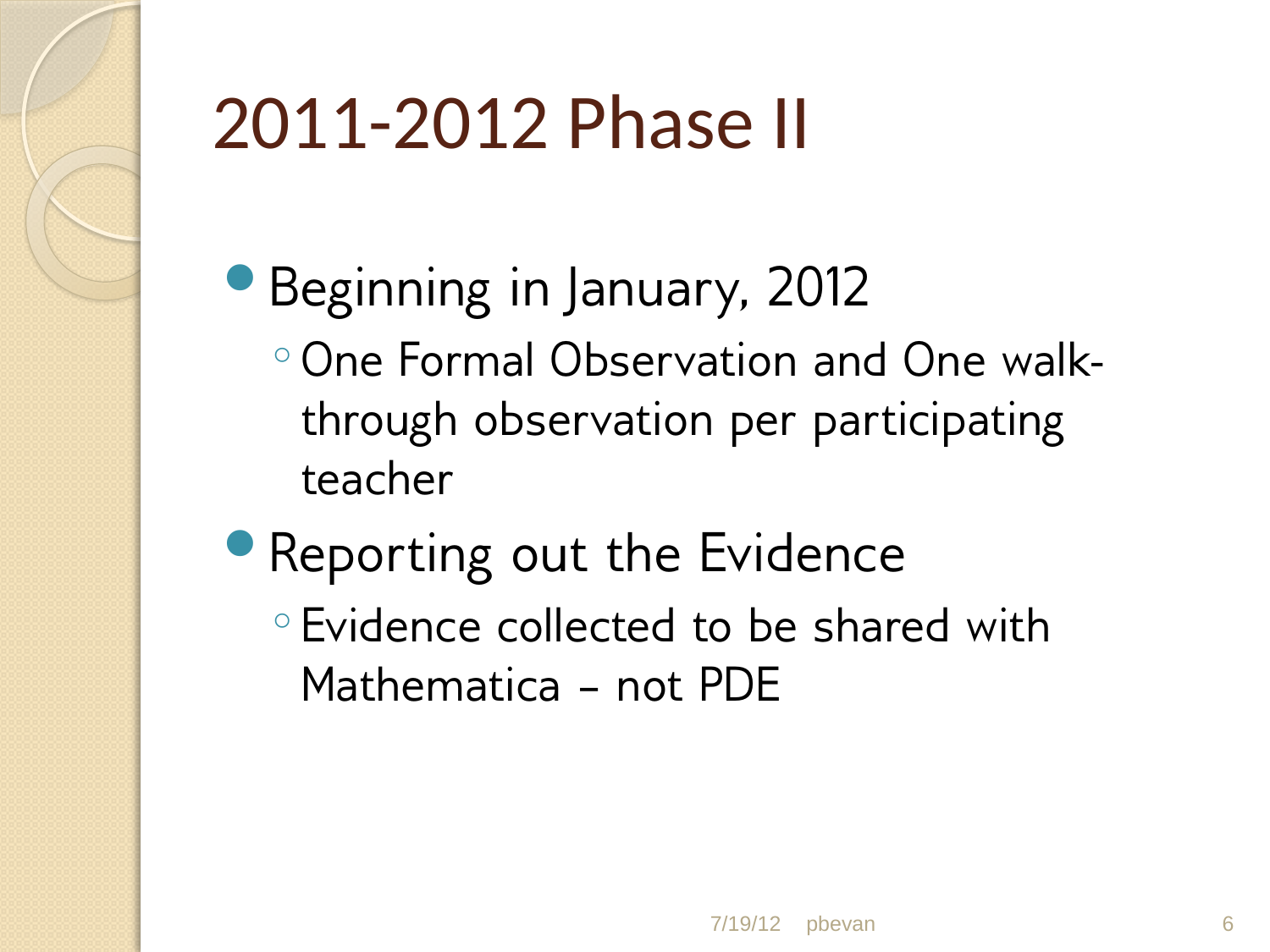

# 2011-2012 Phase II
Beginning in January, 2012
One Formal Observation and One walk-through observation per participating teacher
Reporting out the Evidence
Evidence collected to be shared with Mathematica – not PDE
7/19/12
pbevan
6